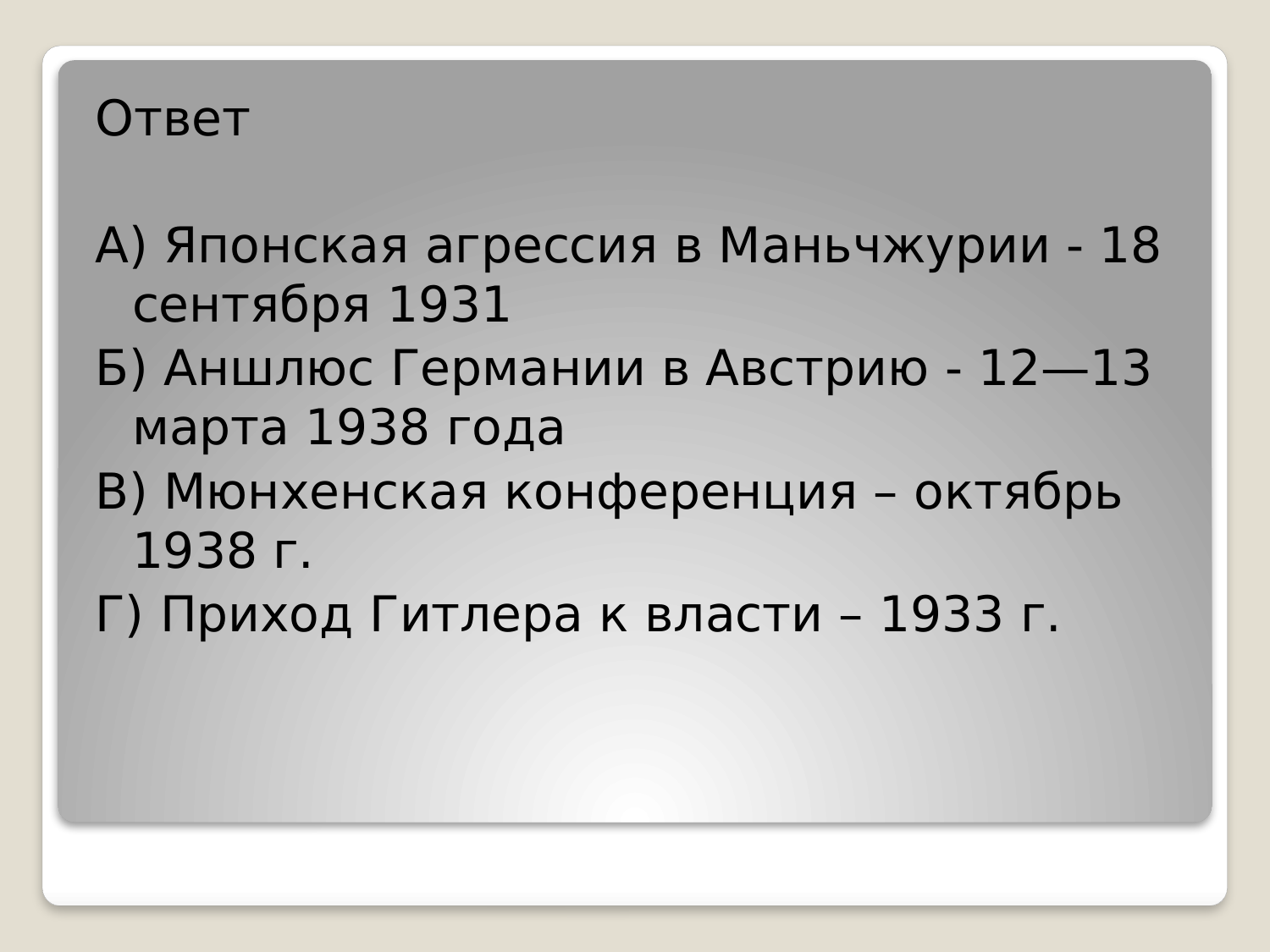

Ответ

А) Японская агрессия в Маньчжурии - 18 сентября 1931
Б) Аншлюс Германии в Австрию - 12—13 марта 1938 года
В) Мюнхенская конференция – октябрь 1938 г.
Г) Приход Гитлера к власти – 1933 г.

#